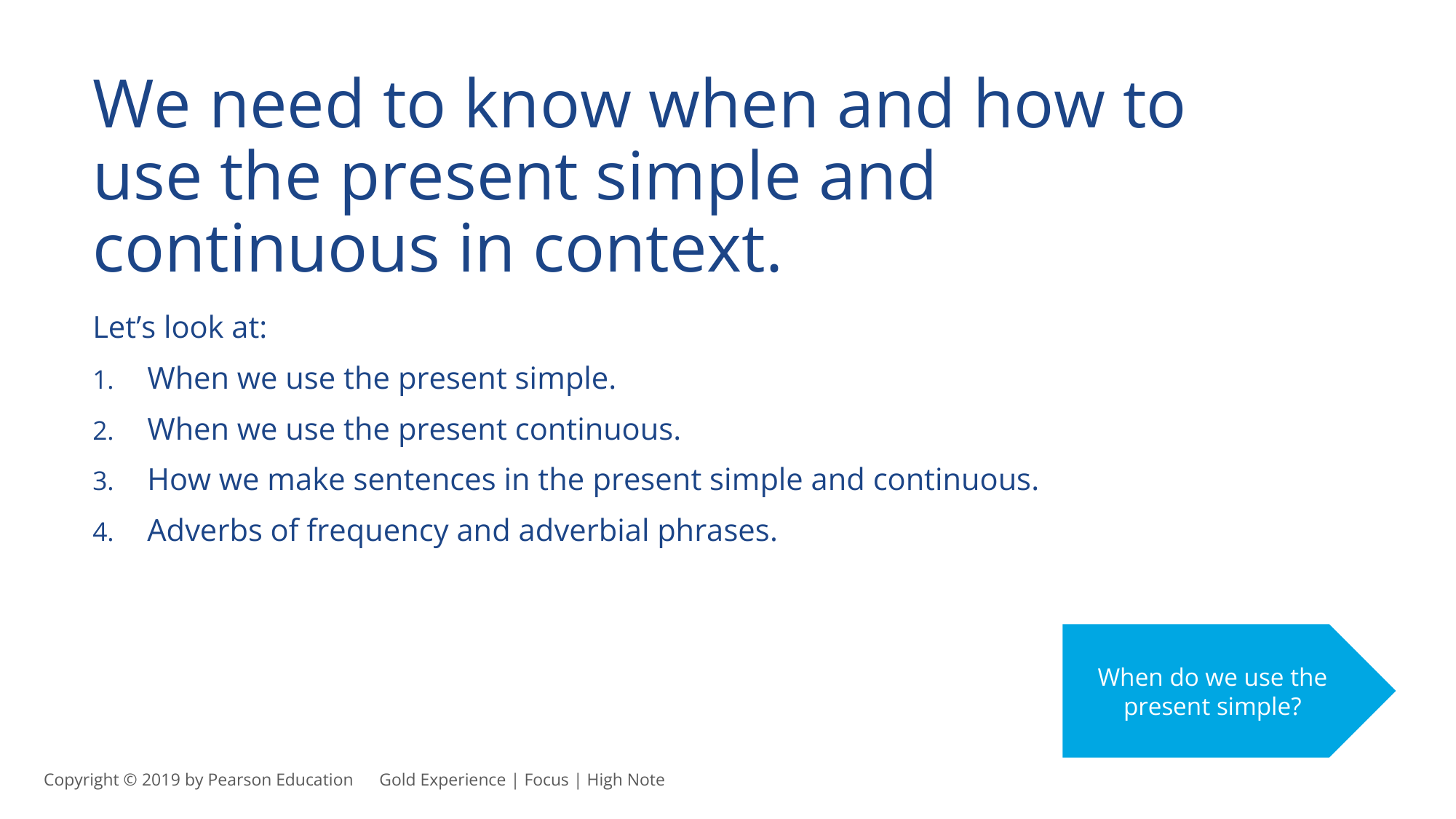

We need to know when and how to use the present simple and continuous in context.

Let’s look at:
When we use the present simple.
When we use the present continuous.
How we make sentences in the present simple and continuous.
Adverbs of frequency and adverbial phrases.

When do we use the present simple?
Copyright © 2019 by Pearson Education      Gold Experience | Focus | High Note